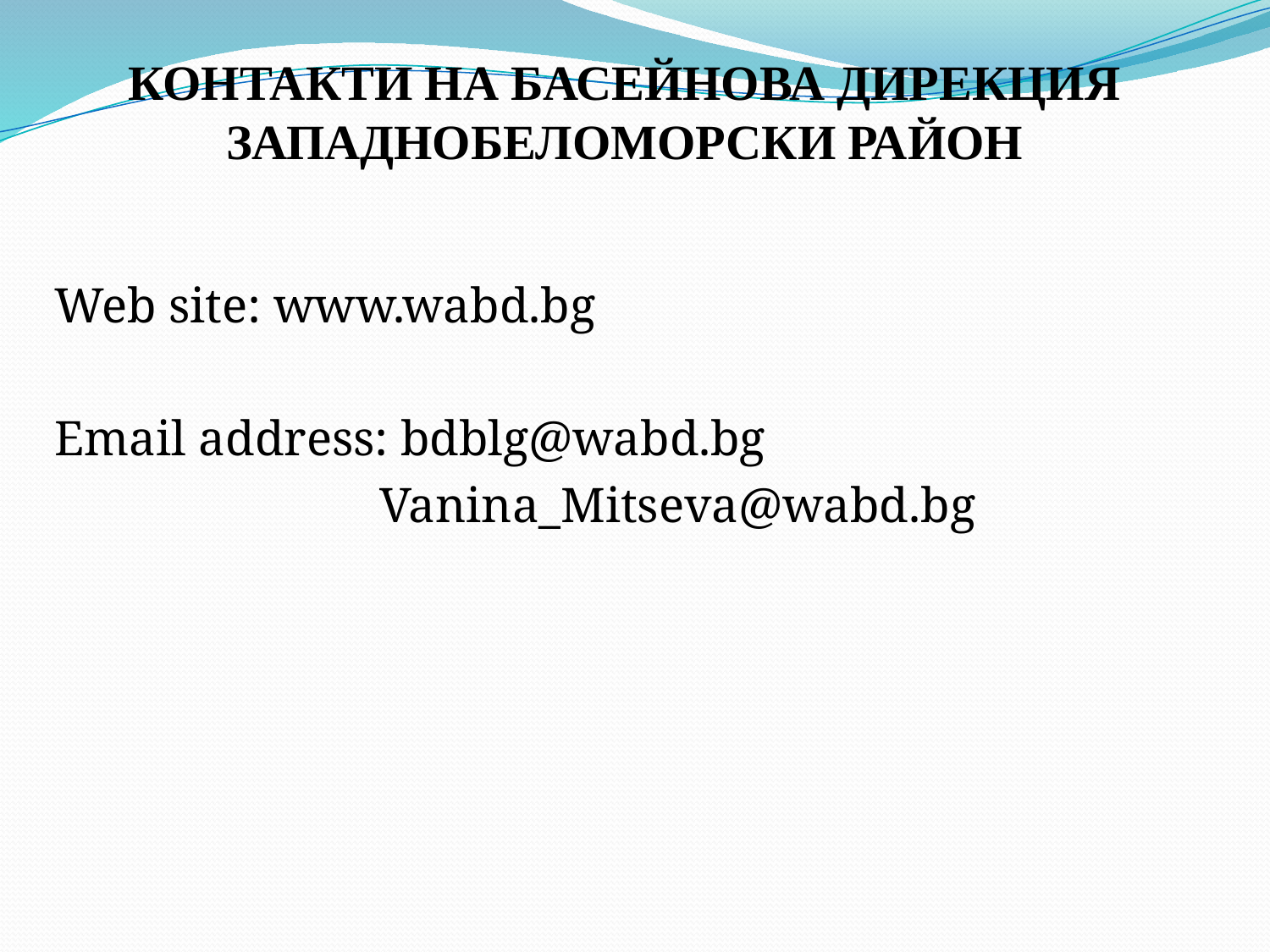

# КОНТАКТИ НА БАСЕЙНОВА ДИРЕКЦИЯ ЗАПАДНОБЕЛОМОРСКИ РАЙОН
Web site: www.wabd.bg

Email address: bdblg@wabd.bg
                          Vanina_Mitseva@wabd.bg